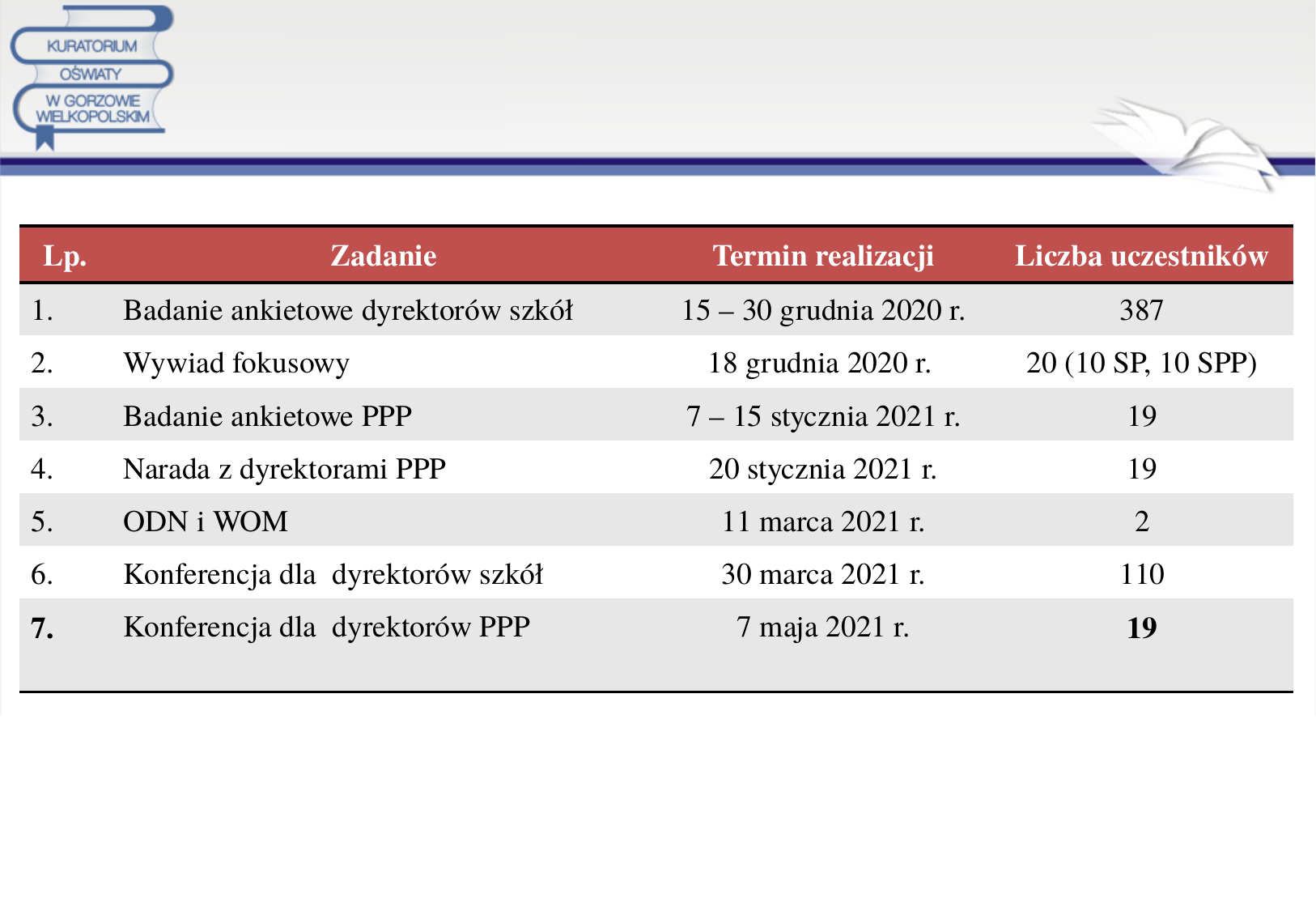

#
| Lp. | Zadanie | Termin realizacji | Liczba uczestników |
| --- | --- | --- | --- |
| 1. | Badanie ankietowe dyrektorów szkół | 15 – 30 grudnia 2020 r. | 387 |
| 2. | Wywiad fokusowy | 18 grudnia 2020 r. | 20 (10 SP, 10 SPP) |
| 3. | Badanie ankietowe PPP | 7 – 15 stycznia 2021 r. | 19 |
| 4. | Narada z dyrektorami PPP | 20 stycznia 2021 r. | 19 |
| 5. | ODN i WOM | 11 marca 2021 r. | 2 |
| 6. | Konferencja dla dyrektorów szkół | 30 marca 2021 r. | 110 |
| 7. | Konferencja dla dyrektorów PPP | 7 maja 2021 r. | 19 |